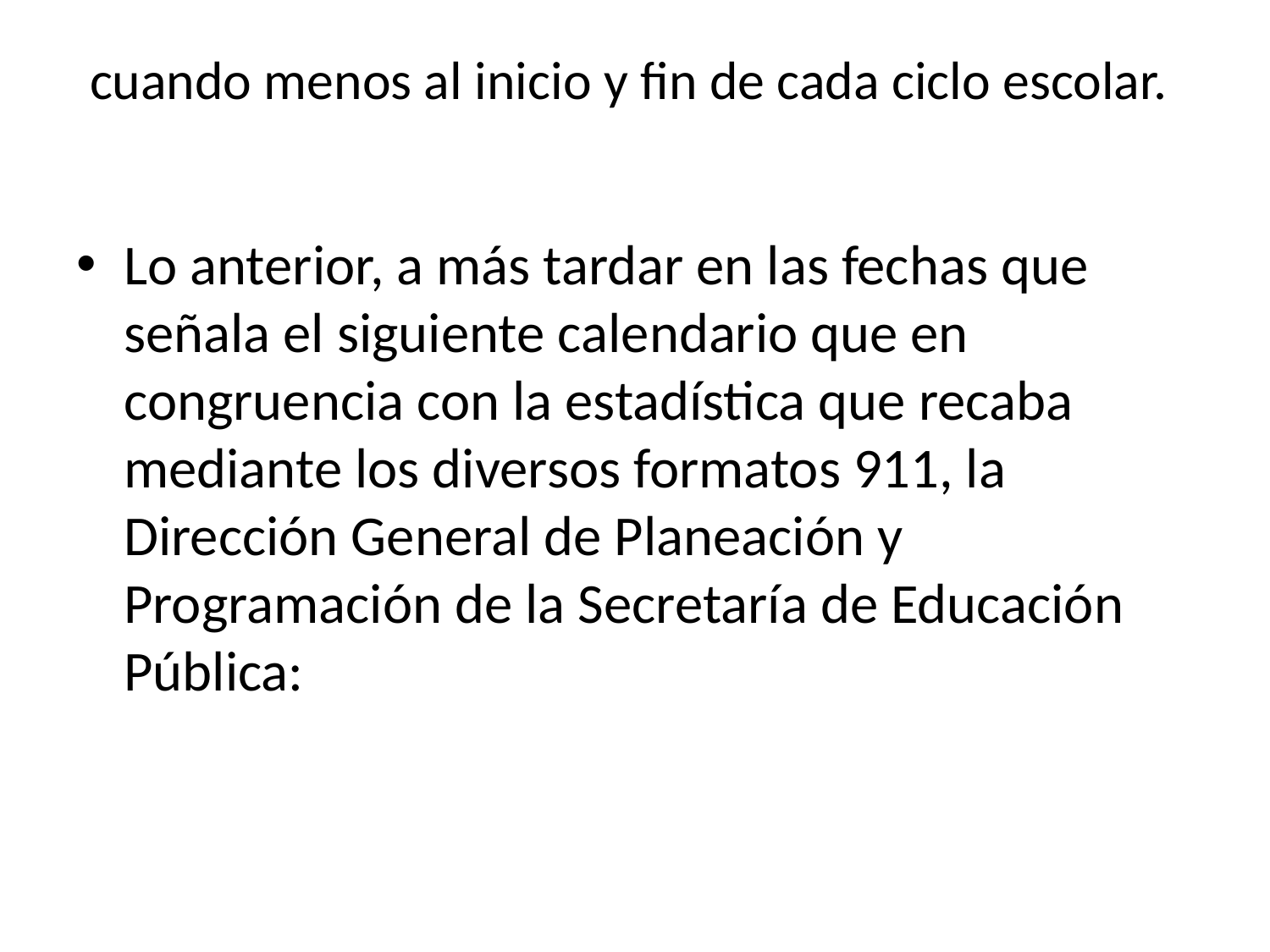

# cuando menos al inicio y fin de cada ciclo escolar.
Lo anterior, a más tardar en las fechas que señala el siguiente calendario que en congruencia con la estadística que recaba mediante los diversos formatos 911, la Dirección General de Planeación y Programación de la Secretaría de Educación Pública: